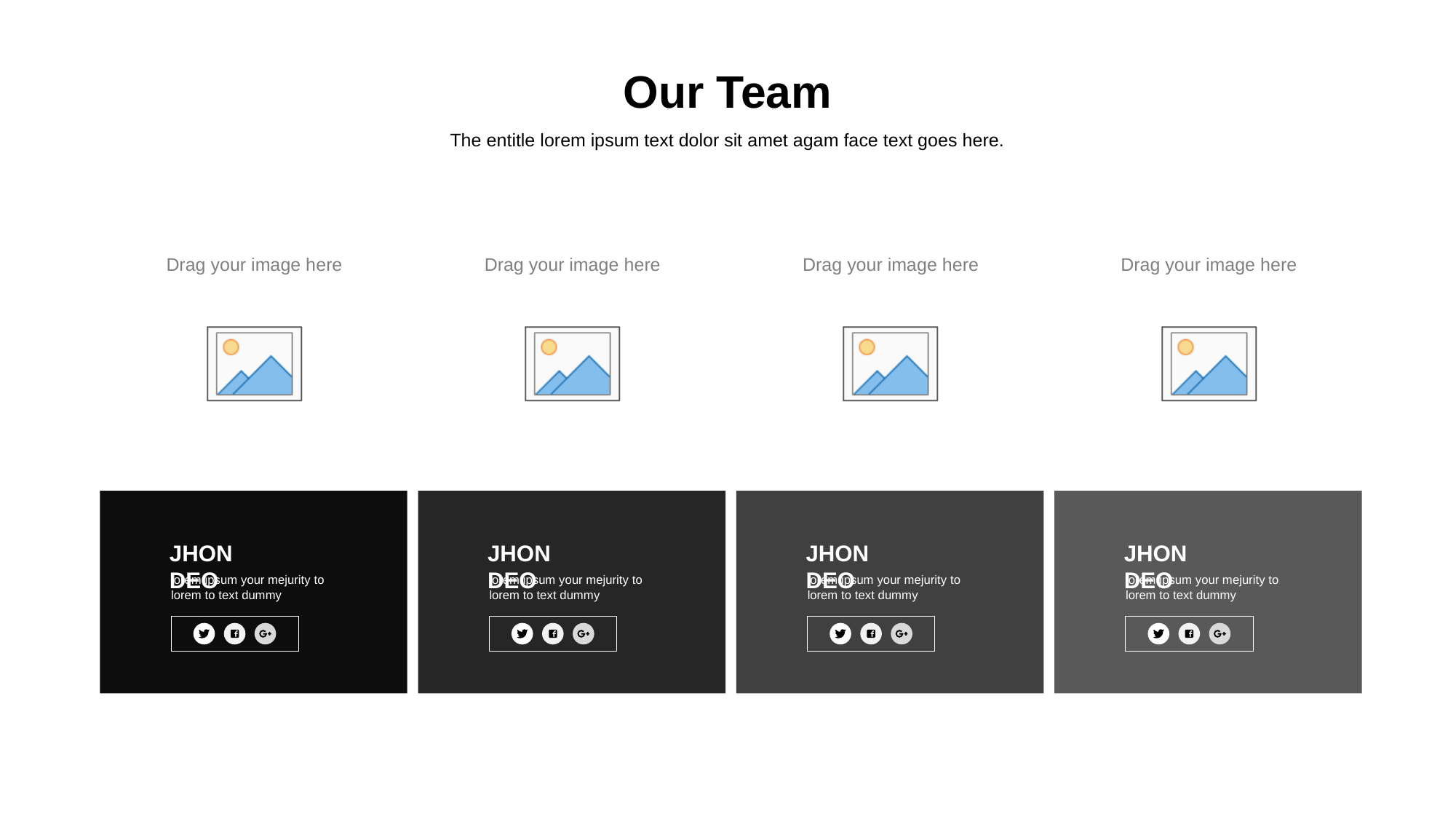

Our Team
The entitle lorem ipsum text dolor sit amet agam face text goes here.

JHON DEO
JHON DEO
JHON DEO
JHON DEO
lorem ipsum your mejurity to lorem to text dummy
lorem ipsum your mejurity to lorem to text dummy
lorem ipsum your mejurity to lorem to text dummy
lorem ipsum your mejurity to lorem to text dummy